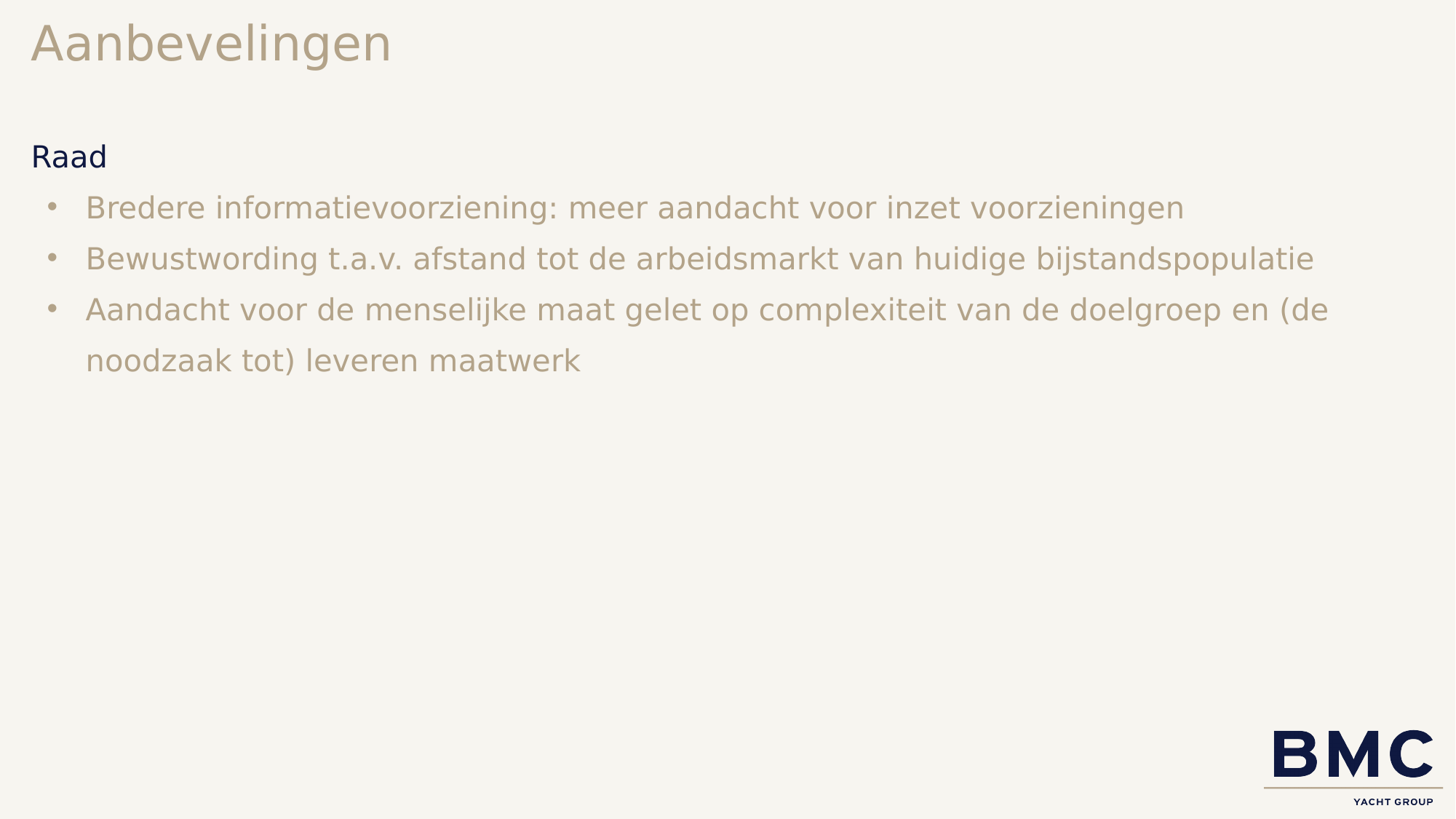

# Aanbevelingen
Raad
Bredere informatievoorziening: meer aandacht voor inzet voorzieningen
Bewustwording t.a.v. afstand tot de arbeidsmarkt van huidige bijstandspopulatie
Aandacht voor de menselijke maat gelet op complexiteit van de doelgroep en (de noodzaak tot) leveren maatwerk